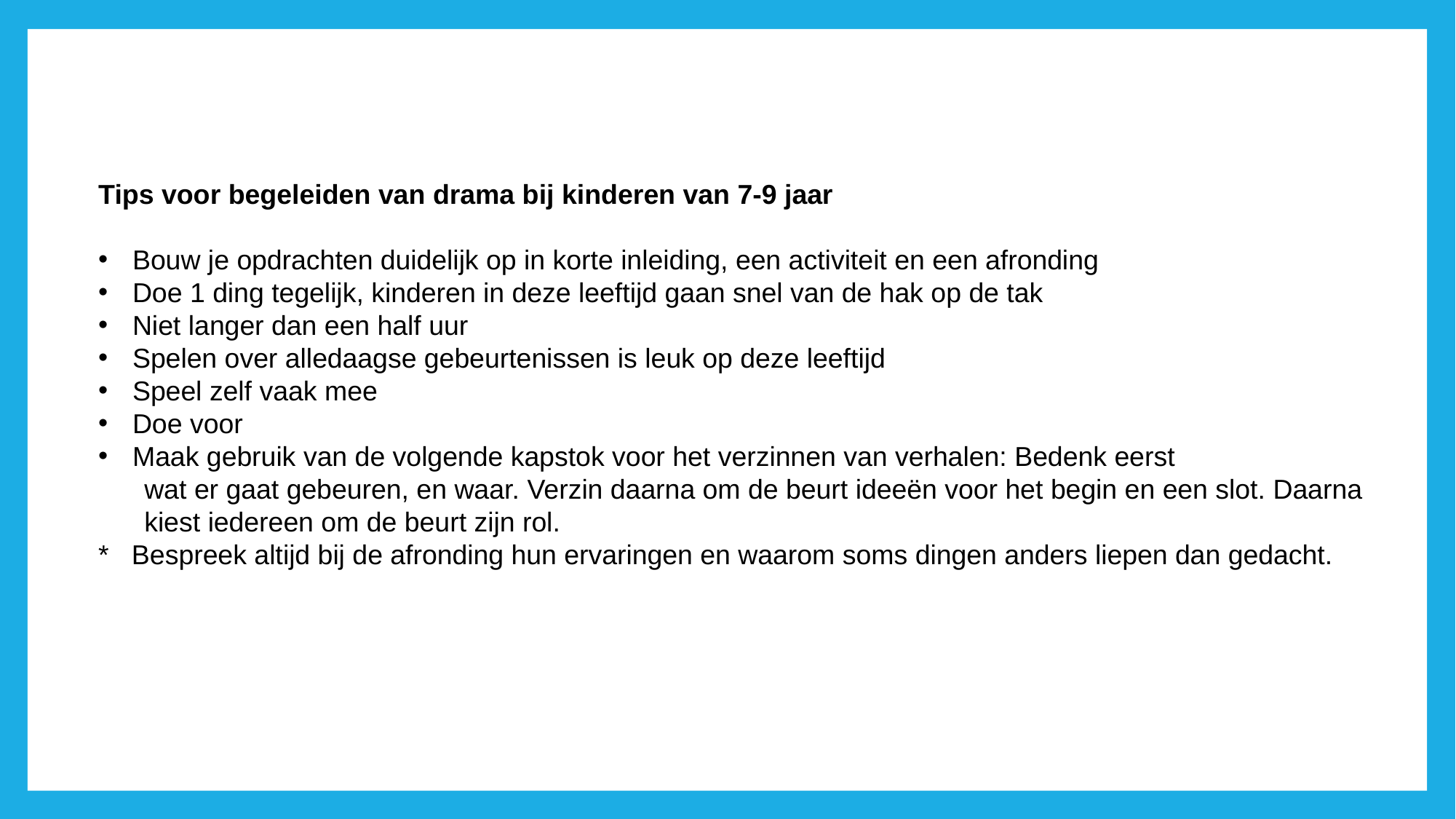

Tips voor begeleiden van drama bij kinderen van 7-9 jaar

Bouw je opdrachten duidelijk op in korte inleiding, een activiteit en een afronding
Doe 1 ding tegelijk, kinderen in deze leeftijd gaan snel van de hak op de tak
Niet langer dan een half uur
Spelen over alledaagse gebeurtenissen is leuk op deze leeftijd
Speel zelf vaak mee
Doe voor
Maak gebruik van de volgende kapstok voor het verzinnen van verhalen: Bedenk eerst
      wat er gaat gebeuren, en waar. Verzin daarna om de beurt ideeën voor het begin en een slot. Daarna
      kiest iedereen om de beurt zijn rol.
*   Bespreek altijd bij de afronding hun ervaringen en waarom soms dingen anders liepen dan gedacht.